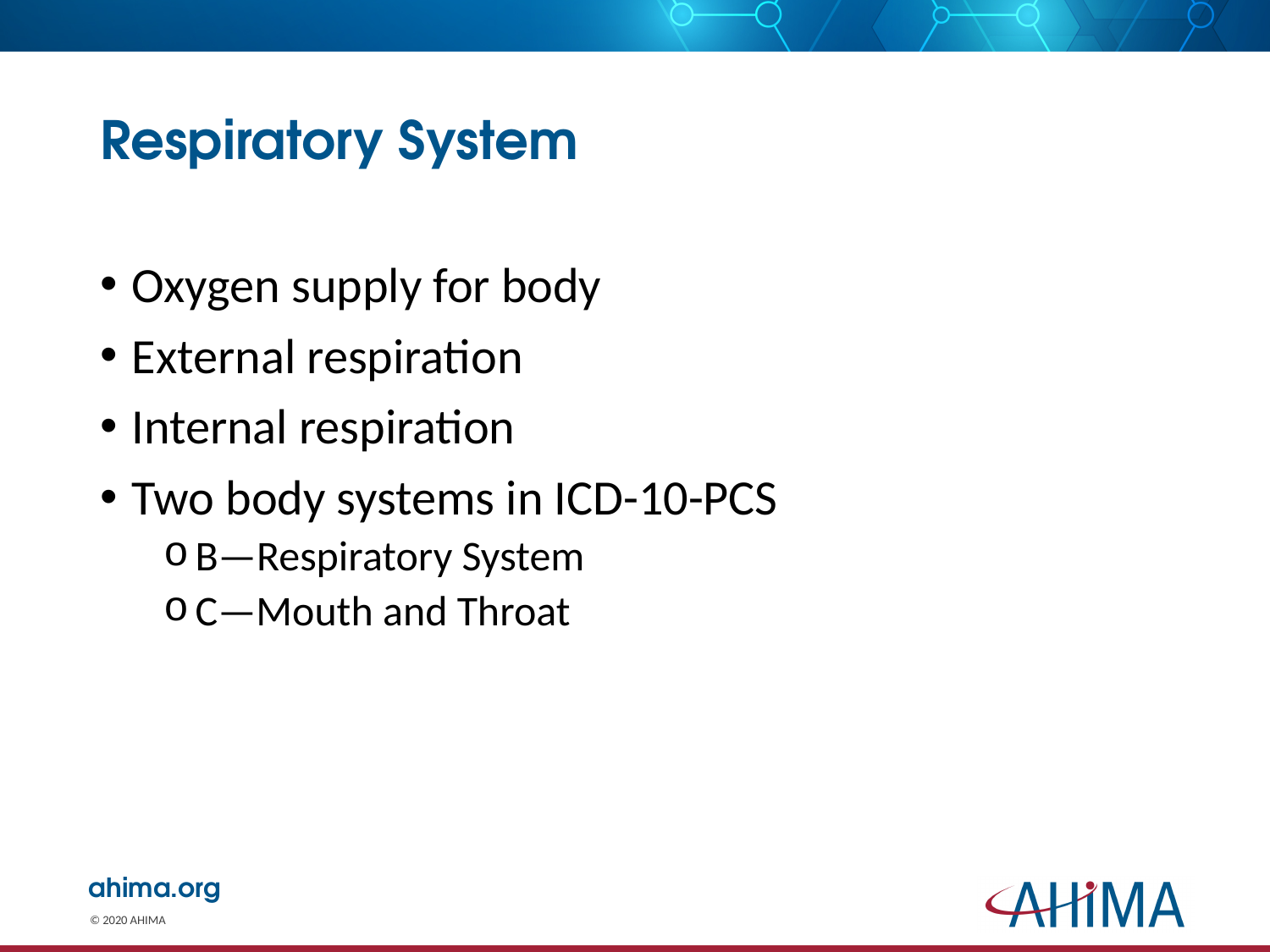

# Respiratory System
Oxygen supply for body
External respiration
Internal respiration
Two body systems in ICD-10-PCS
B—Respiratory System
C—Mouth and Throat